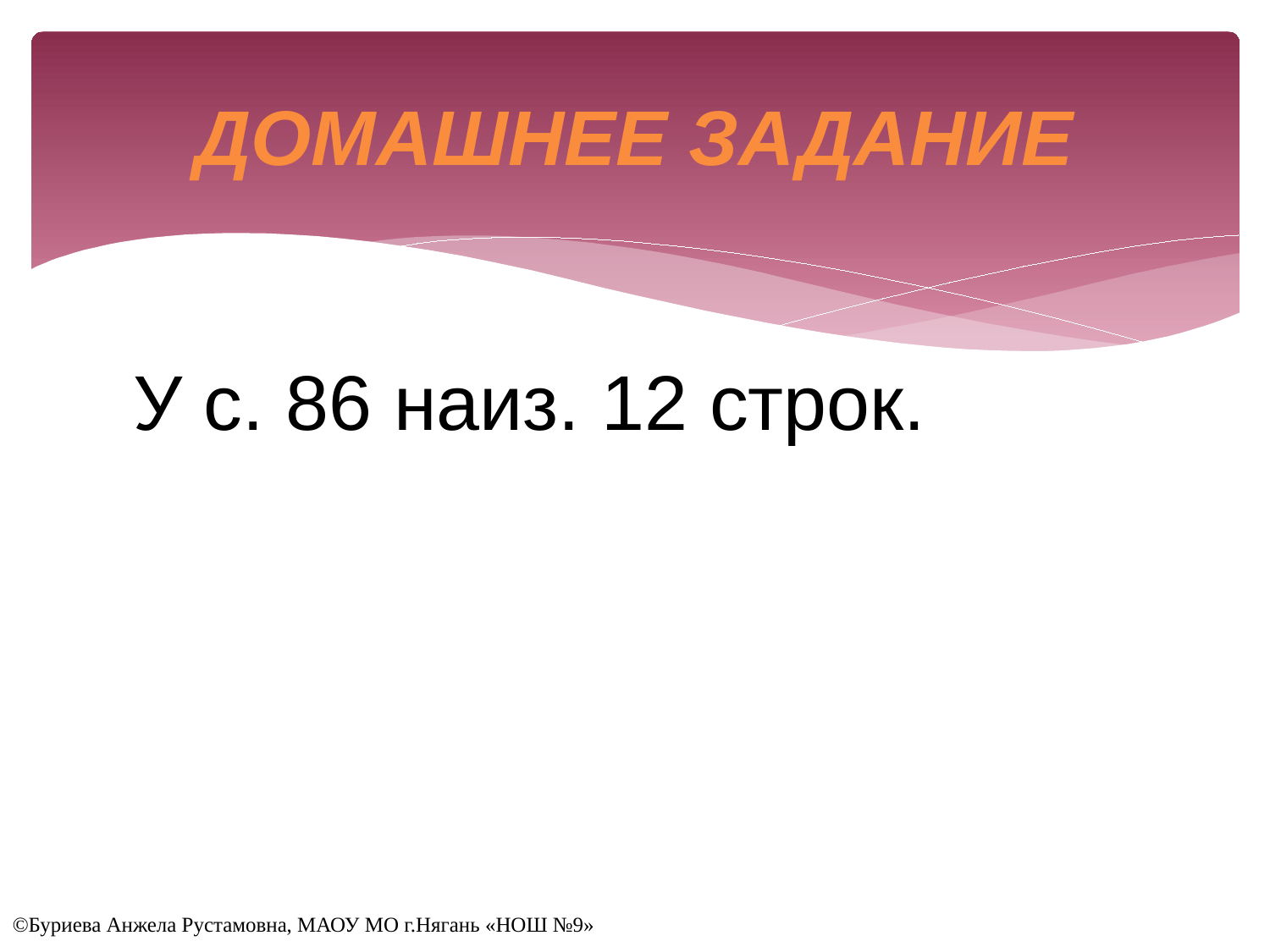

# ДОМАШНЕЕ ЗАДАНИЕ
У с. 86 наиз. 12 строк.
©Буриева Анжела Рустамовна, МАОУ МО г.Нягань «НОШ №9»